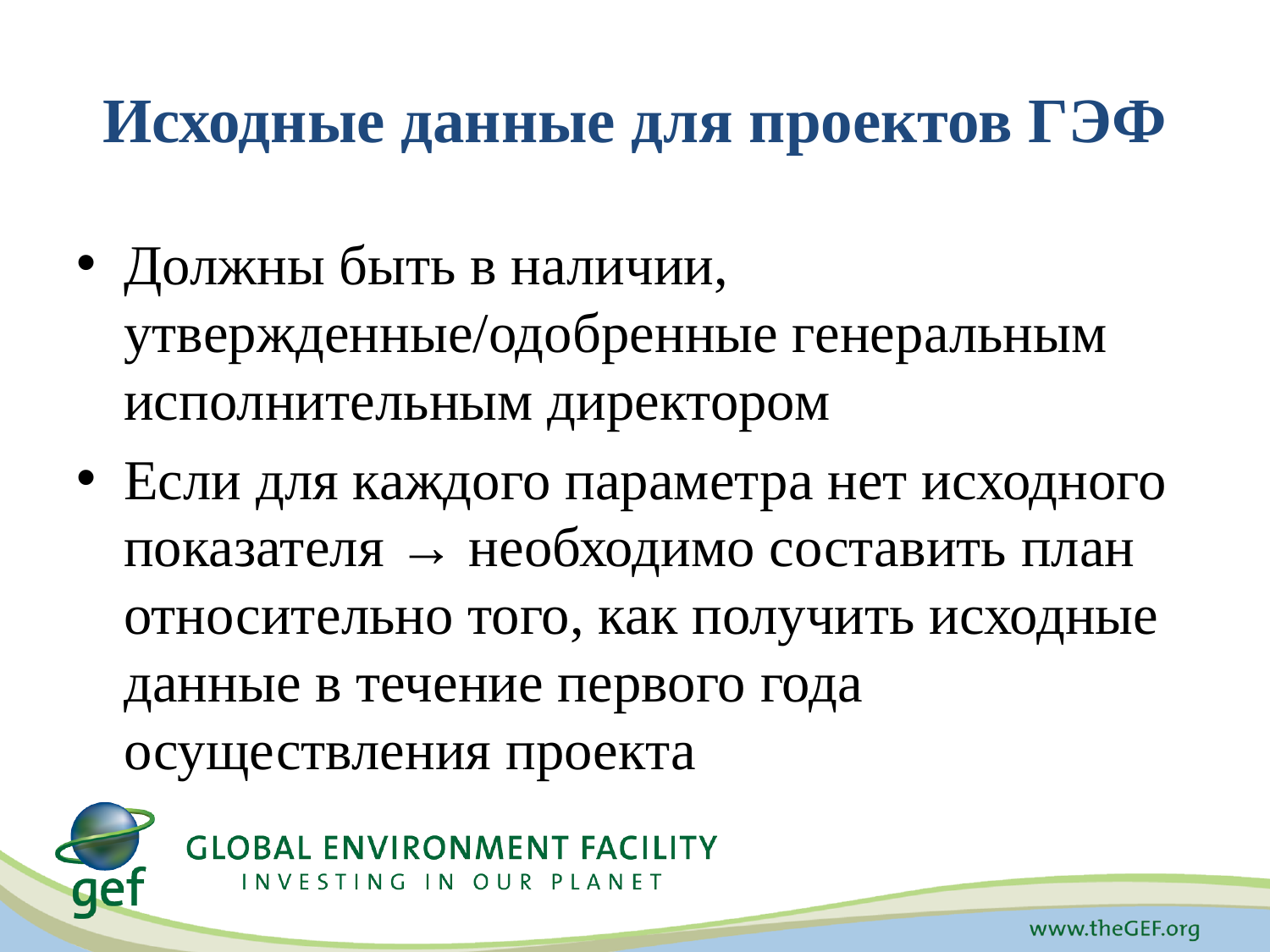

# Исходные данные для проектов ГЭФ
Должны быть в наличии, утвержденные/одобренные генеральным исполнительным директором
Если для каждого параметра нет исходного показателя → необходимо составить план относительно того, как получить исходные данные в течение первого года осуществления проекта